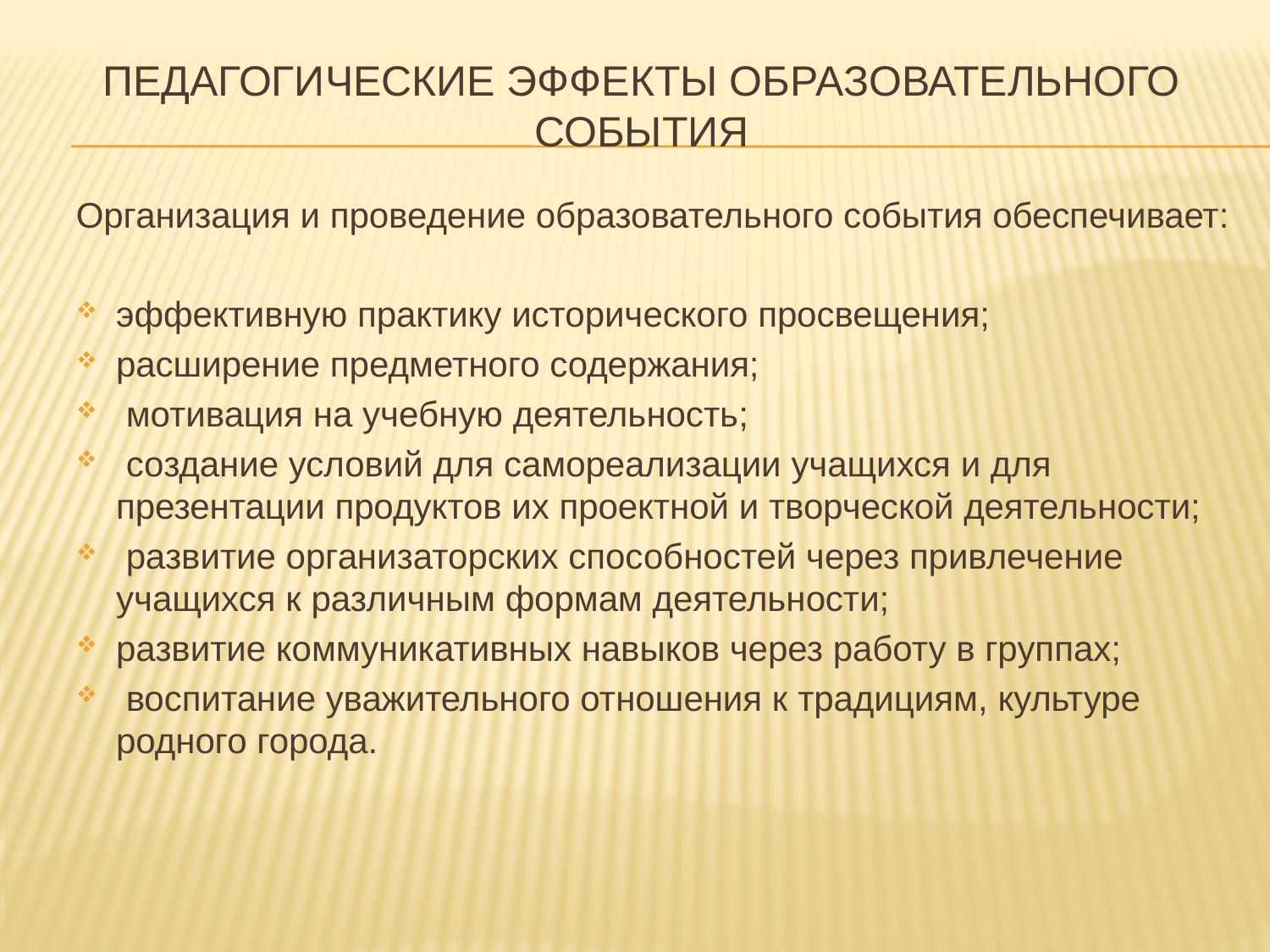

# Педагогические эффекты образовательного события
Организация и проведение образовательного события обеспечивает:

эффективную практику исторического просвещения;
расширение предметного содержания;
 мотивация на учебную деятельность;
 создание условий для самореализации учащихся и для презентации продуктов их проектной и творческой деятельности;
 развитие организаторских способностей через привлечение учащихся к различным формам деятельности;
развитие коммуникативных навыков через работу в группах;
 воспитание уважительного отношения к традициям, культуре родного города.